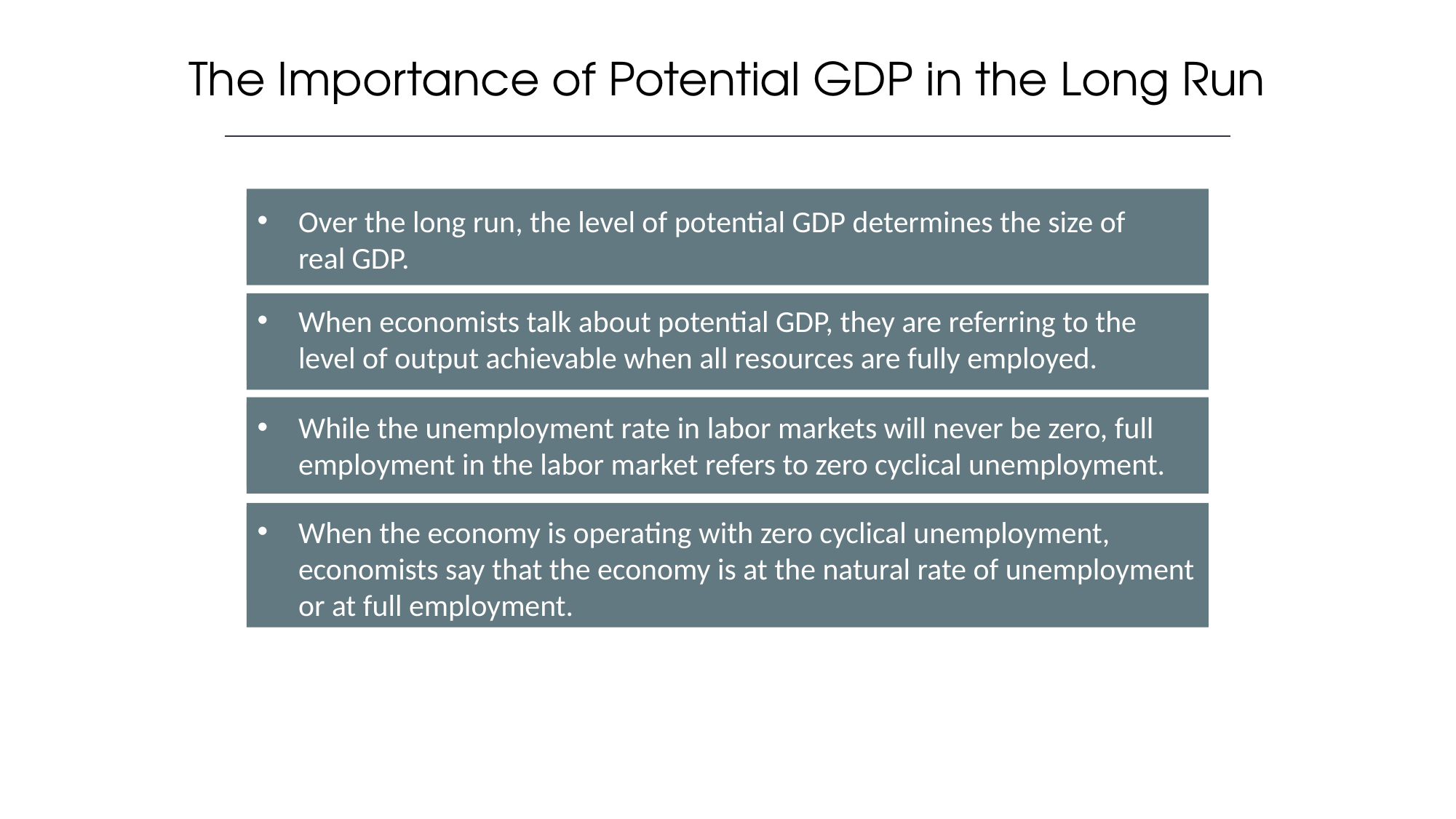

The Importance of Potential GDP in the Long Run

Over the long run, the level of potential GDP determines the size of real GDP.

When economists talk about potential GDP, they are referring to the level of output achievable when all resources are fully employed.

While the unemployment rate in labor markets will never be zero, full employment in the labor market refers to zero cyclical unemployment.

When the economy is operating with zero cyclical unemployment, economists say that the economy is at the natural rate of unemployment or at full employment.